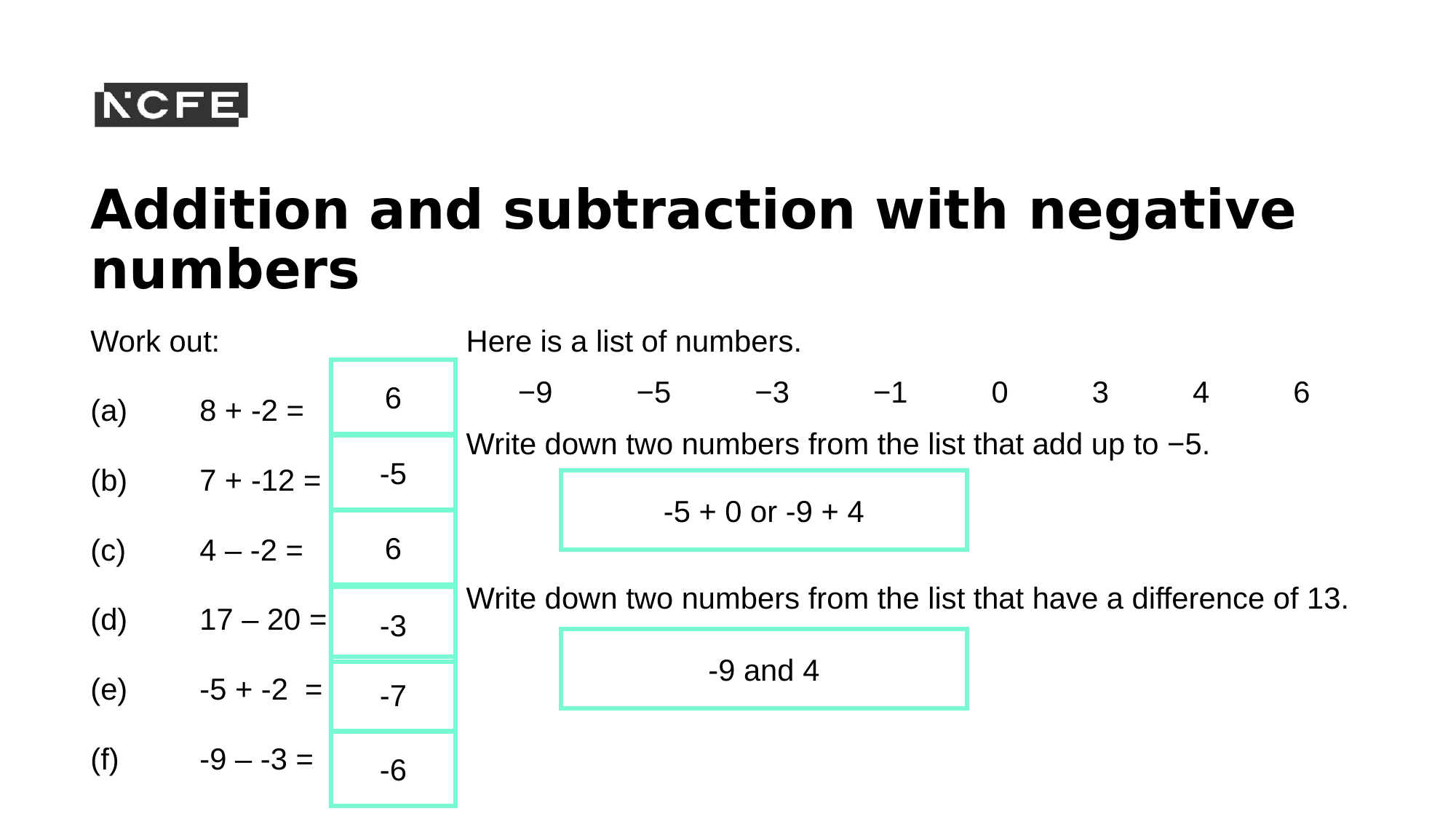

# Addition and subtraction with negative numbers
Work out:
(a)	8 + -2 =
(b)	7 + -12 =
(c)	4 – -2 =
(d)	17 – 20 =
(e) 	-5 + -2  =
(f)	-9 – -3 =

Here is a list of numbers.
−9          −5          −3          −1          0          3          4          6
Write down two numbers from the list that add up to −5.

Write down two numbers from the list that have a difference of 13.

6
-5
-5 + 0 or -9 + 4
6
-3
-9 and 4
-7
-6